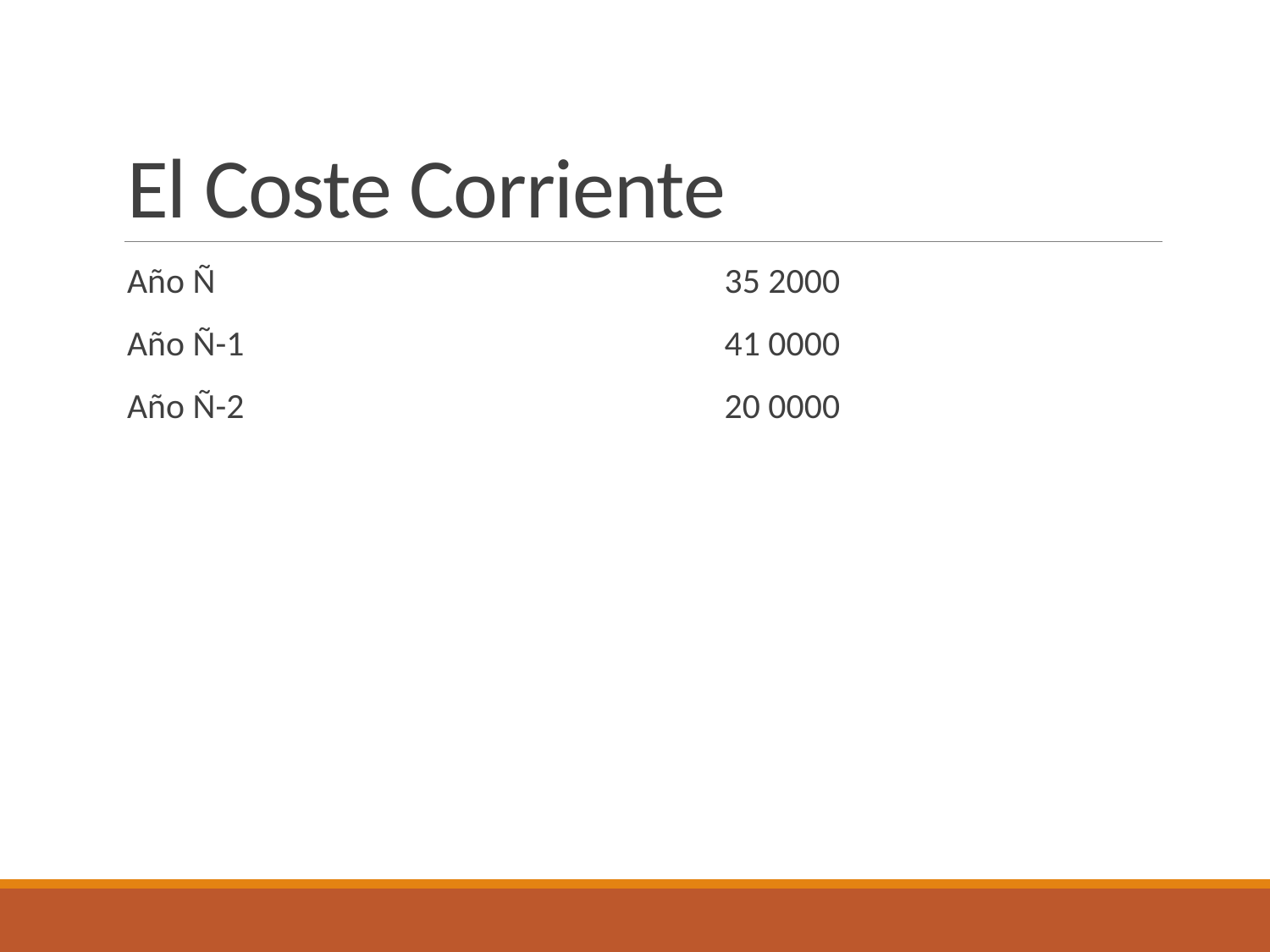

# El Coste Corriente
Año Ñ	35 2000
Año Ñ-1	41 0000
Año Ñ-2	20 0000